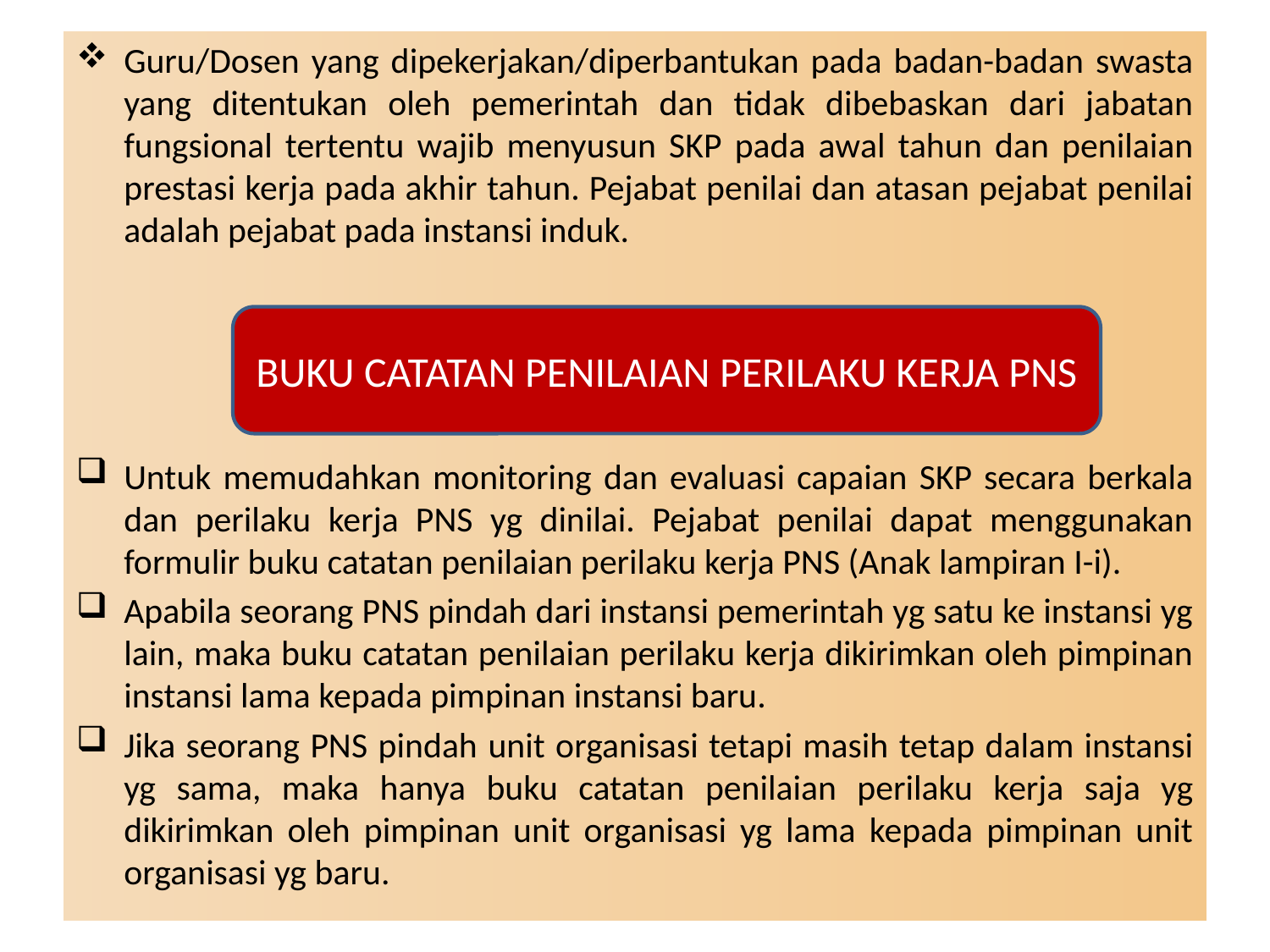

Guru/Dosen yang dipekerjakan/diperbantukan pada badan-badan swasta yang ditentukan oleh pemerintah dan tidak dibebaskan dari jabatan fungsional tertentu wajib menyusun SKP pada awal tahun dan penilaian prestasi kerja pada akhir tahun. Pejabat penilai dan atasan pejabat penilai adalah pejabat pada instansi induk.

Untuk memudahkan monitoring dan evaluasi capaian SKP secara berkala dan perilaku kerja PNS yg dinilai. Pejabat penilai dapat menggunakan formulir buku catatan penilaian perilaku kerja PNS (Anak lampiran I-i).
Apabila seorang PNS pindah dari instansi pemerintah yg satu ke instansi yg lain, maka buku catatan penilaian perilaku kerja dikirimkan oleh pimpinan instansi lama kepada pimpinan instansi baru.
Jika seorang PNS pindah unit organisasi tetapi masih tetap dalam instansi yg sama, maka hanya buku catatan penilaian perilaku kerja saja yg dikirimkan oleh pimpinan unit organisasi yg lama kepada pimpinan unit organisasi yg baru.

BUKU CATATAN PENILAIAN PERILAKU KERJA PNS